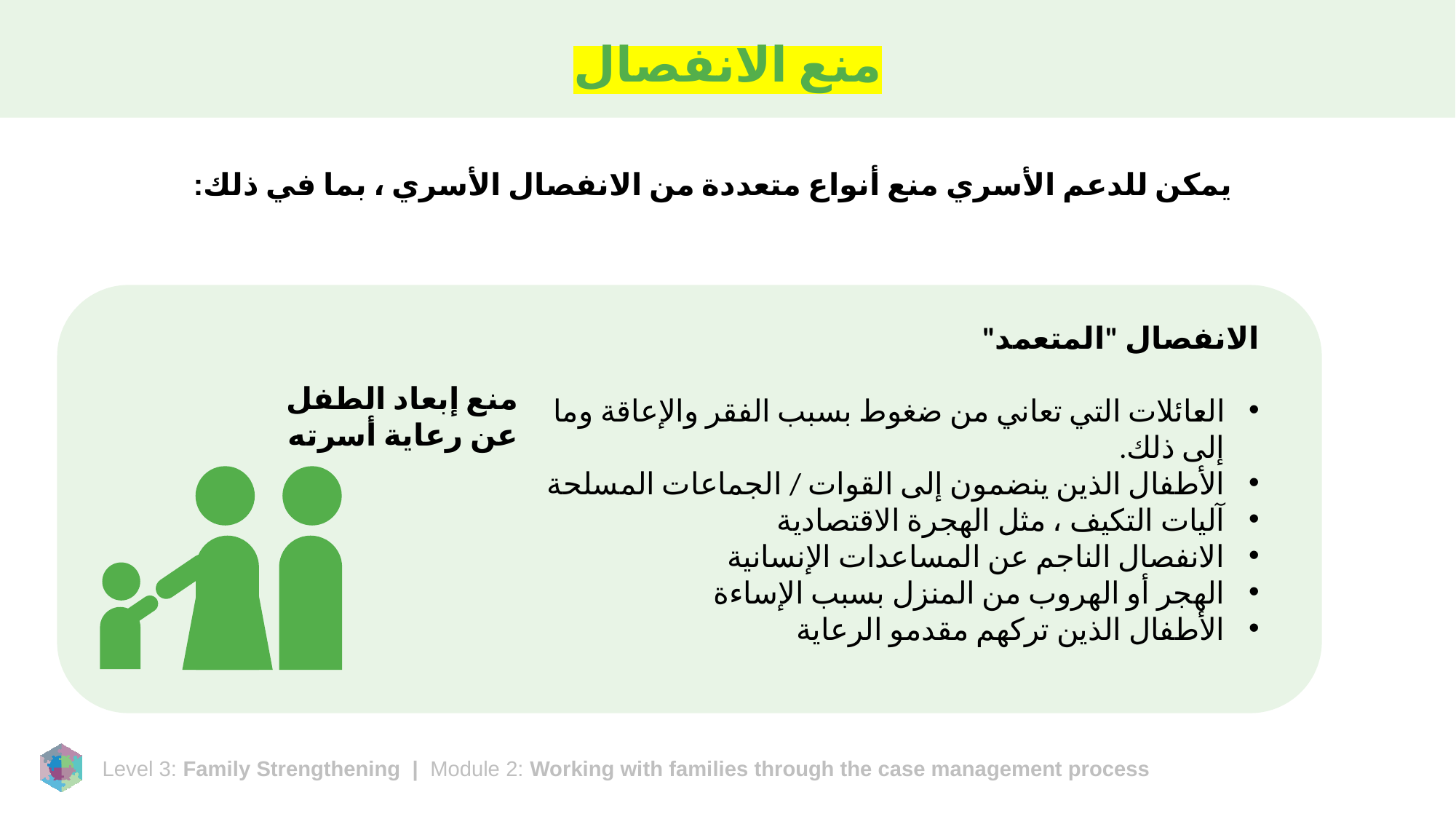

# منع الانفصال
يمكن للدعم الأسري منع أنواع متعددة من الانفصال الأسري ، بما في ذلك:

الانفصال "المتعمد"

العائلات التي تعاني من ضغوط بسبب الفقر والإعاقة وما إلى ذلك.
الأطفال الذين ينضمون إلى القوات / الجماعات المسلحة
آليات التكيف ، مثل الهجرة الاقتصادية
الانفصال الناجم عن المساعدات الإنسانية
الهجر أو الهروب من المنزل بسبب الإساءة
الأطفال الذين تركهم مقدمو الرعاية
منع إبعاد الطفل عن رعاية أسرته